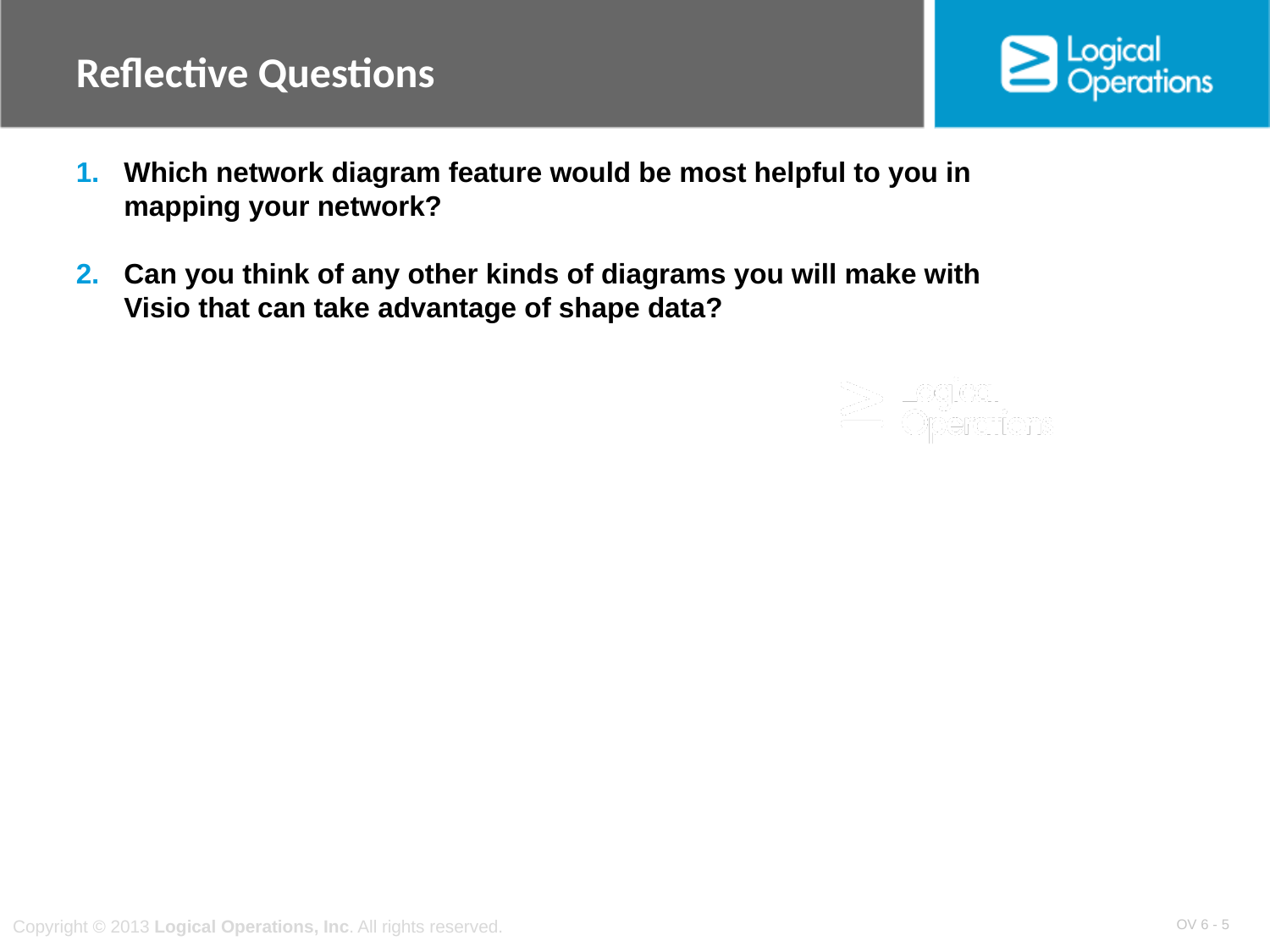

Reflective Questions
1. 	Which network diagram feature would be most helpful to you in
	mapping your network?
2.	Can you think of any other kinds of diagrams you will make with
	Visio that can take advantage of shape data?